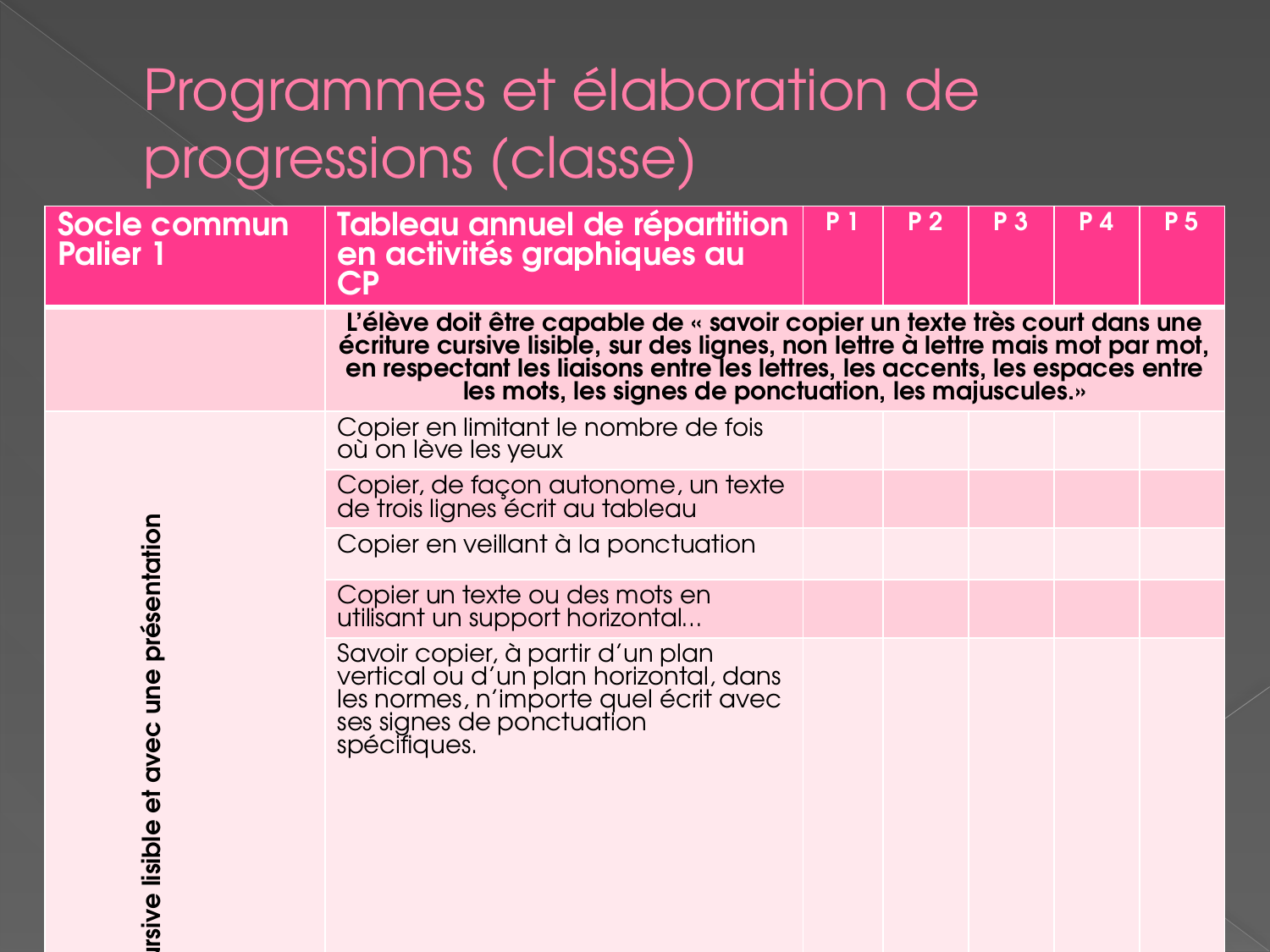

# Programmes et élaboration de progressions (classe)
| Socle commun Palier 1 | Tableau annuel de répartition en activités graphiques au CP | P 1 | P 2 | P 3 | P 4 | P 5 |
| --- | --- | --- | --- | --- | --- | --- |
|  | L’élève doit être capable de « savoir copier un texte très court dans une écriture cursive lisible, sur des lignes, non lettre à lettre mais mot par mot, en respectant les liaisons entre les lettres, les accents, les espaces entre les mots, les signes de ponctuation, les majuscules.» |  |  |  |  |  |
| Compétence 1 La maîtrise de la langue française Ecrire Copier un texte court sans erreur dans une écriture cursive lisible et avec une présentation soignée | Copier en limitant le nombre de fois où on lève les yeux |  |  |  |  |  |
|  | Copier, de façon autonome, un texte de trois lignes écrit au tableau |  |  |  |  |  |
|  | Copier en veillant à la ponctuation |  |  |  |  |  |
|  | Copier un texte ou des mots en utilisant un support horizontal… |  |  |  |  |  |
|  | Savoir copier, à partir d’un plan vertical ou d’un plan horizontal, dans les normes, n’importe quel écrit avec ses signes de ponctuation spécifiques. |  |  |  |  |  |